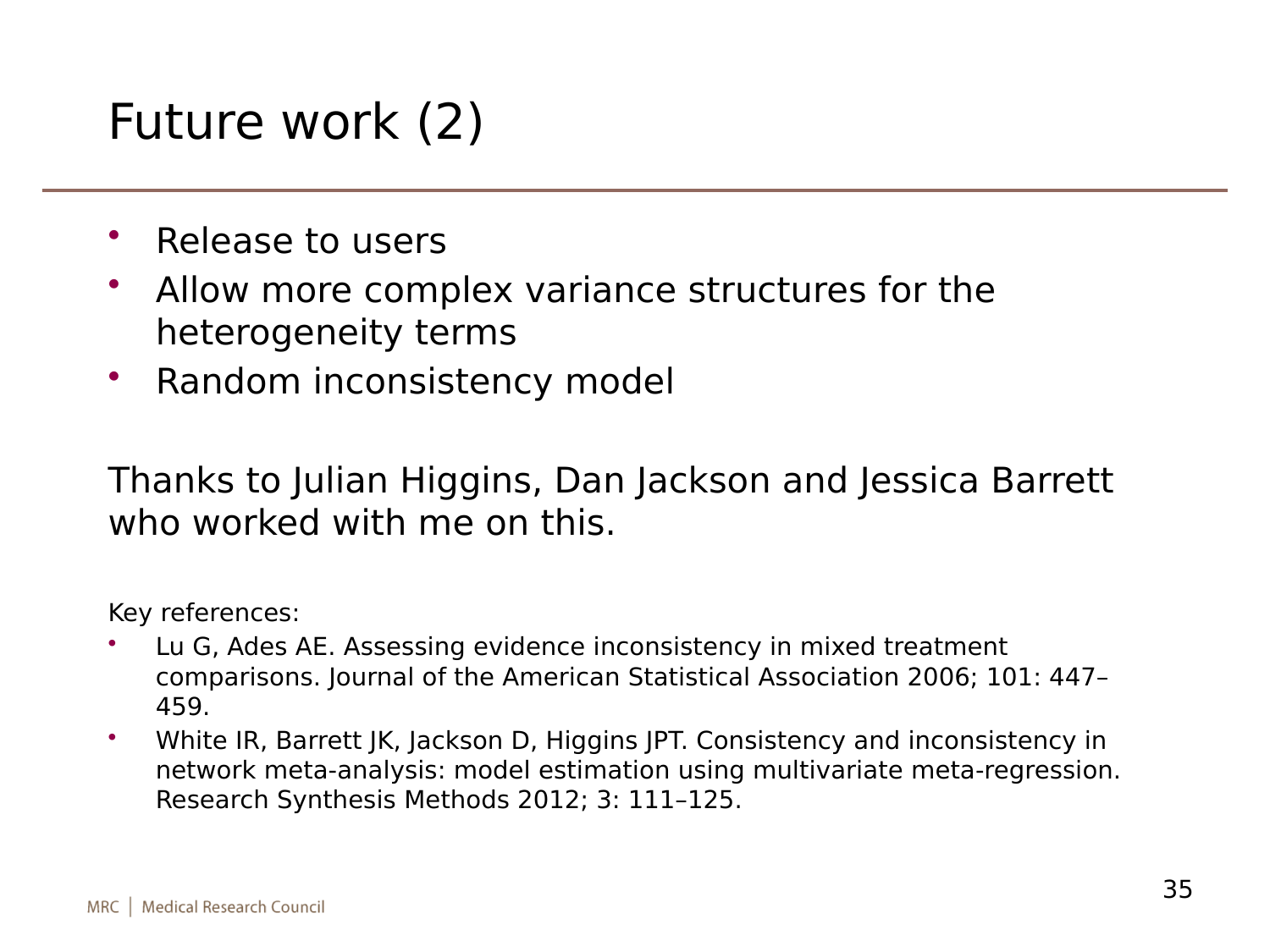

# Future work (2)
Release to users
Allow more complex variance structures for the heterogeneity terms
Random inconsistency model

Thanks to Julian Higgins, Dan Jackson and Jessica Barrett who worked with me on this.

Key references:
Lu G, Ades AE. Assessing evidence inconsistency in mixed treatment comparisons. Journal of the American Statistical Association 2006; 101: 447–459.
White IR, Barrett JK, Jackson D, Higgins JPT. Consistency and inconsistency in network meta-analysis: model estimation using multivariate meta-regression. Research Synthesis Methods 2012; 3: 111–125.
35